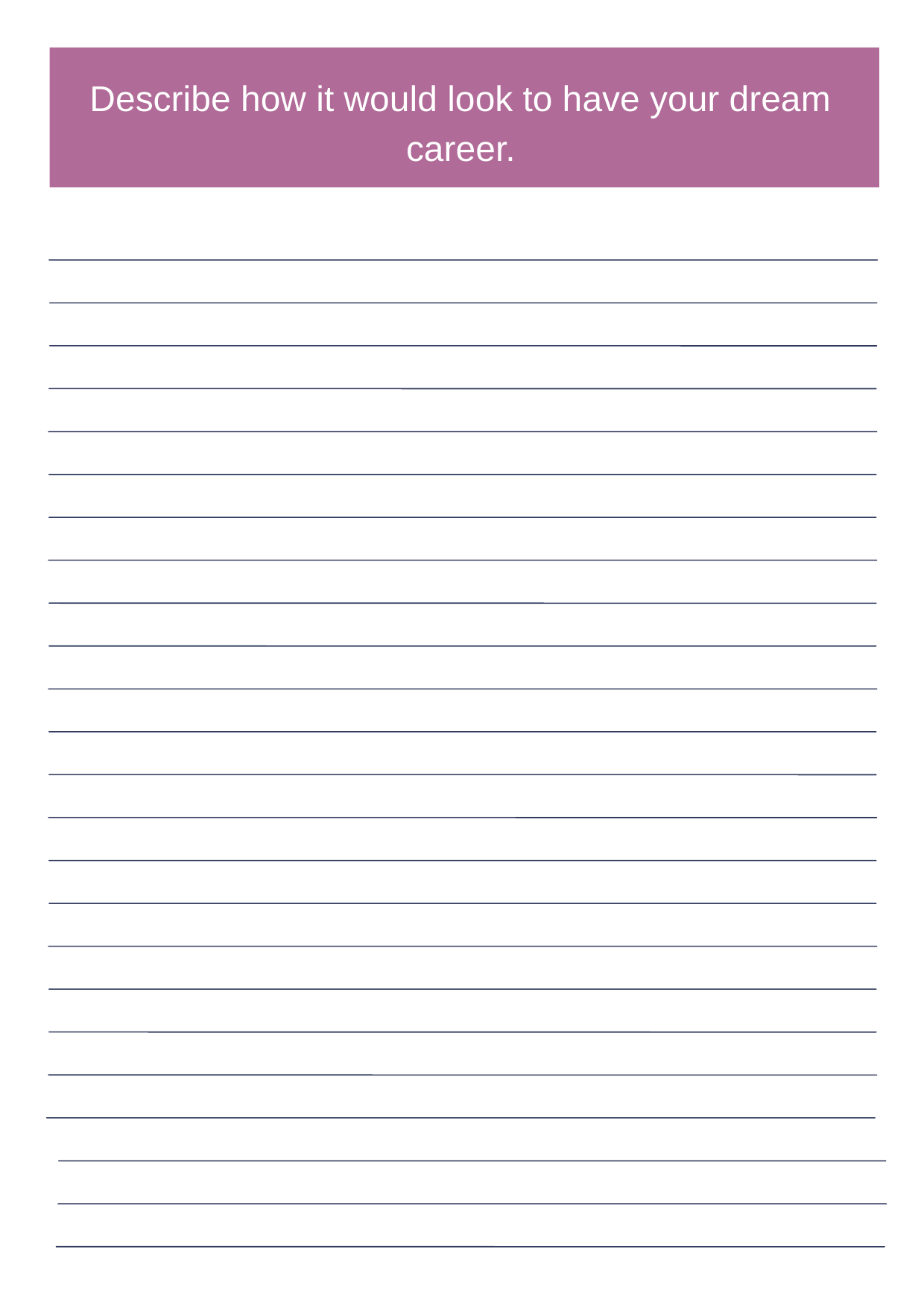

Describe how it would look to have your dream career.